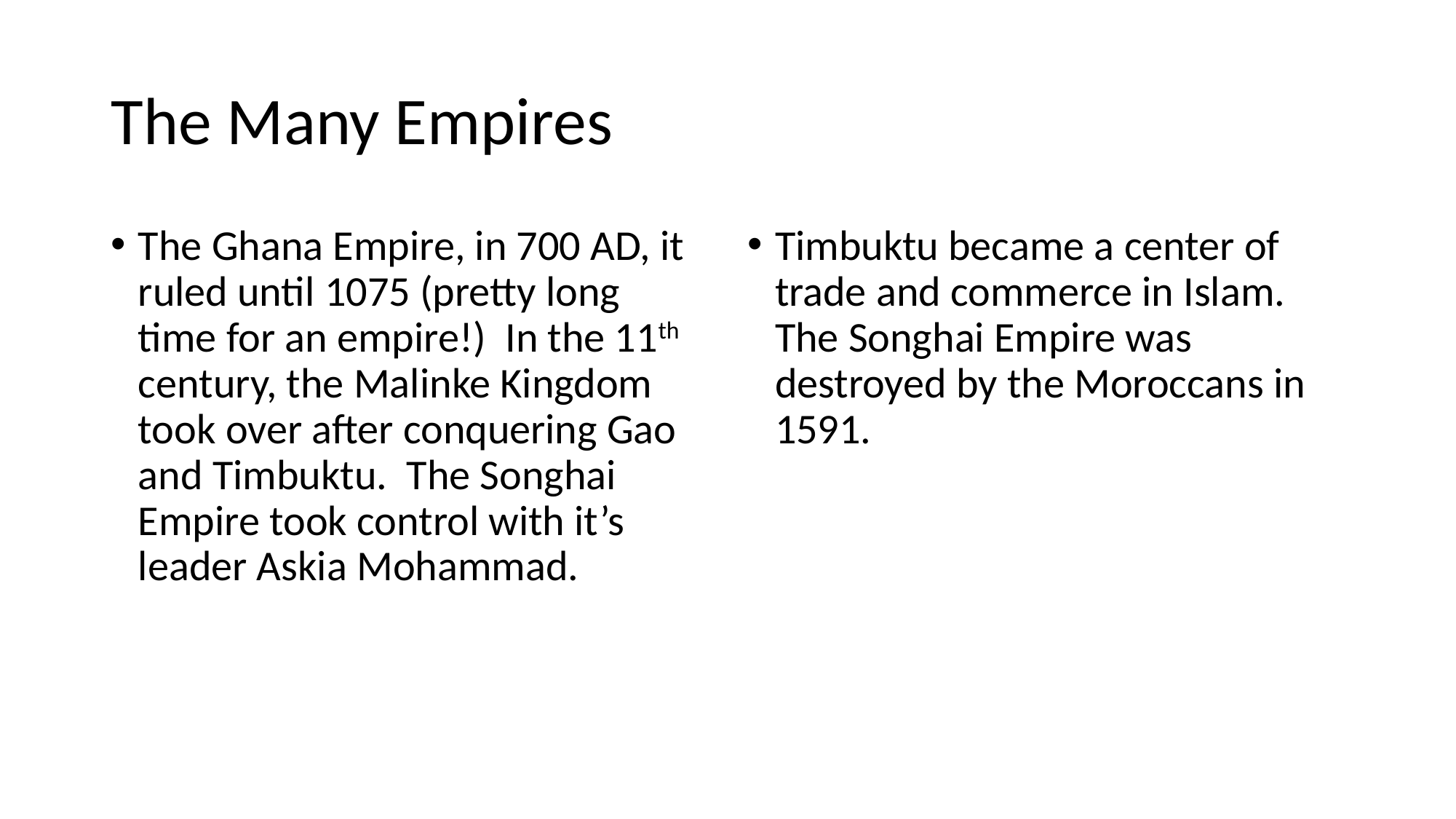

# The Many Empires
The Ghana Empire, in 700 AD, it ruled until 1075 (pretty long time for an empire!)  In the 11th century, the Malinke Kingdom took over after conquering Gao and Timbuktu.  The Songhai Empire took control with it’s leader Askia Mohammad.
Timbuktu became a center of trade and commerce in Islam.  The Songhai Empire was destroyed by the Moroccans in 1591.